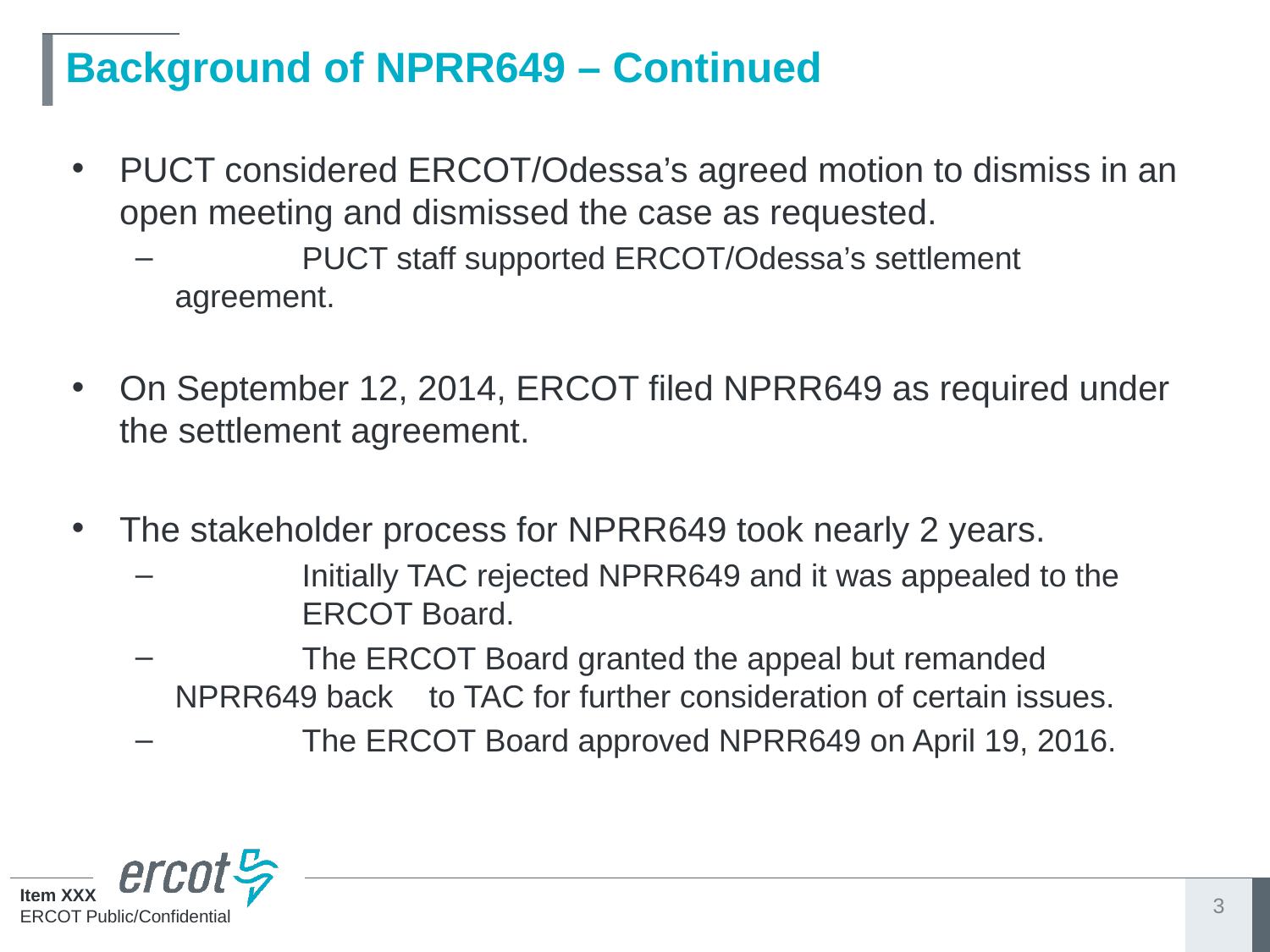

# Background of NPRR649 – Continued
PUCT considered ERCOT/Odessa’s agreed motion to dismiss in an open meeting and dismissed the case as requested.
	PUCT staff supported ERCOT/Odessa’s settlement agreement.

On September 12, 2014, ERCOT filed NPRR649 as required under the settlement agreement.

The stakeholder process for NPRR649 took nearly 2 years.
	Initially TAC rejected NPRR649 and it was appealed to the 	ERCOT Board.
	The ERCOT Board granted the appeal but remanded NPRR649 back 	to TAC for further consideration of certain issues.
	The ERCOT Board approved NPRR649 on April 19, 2016.

3